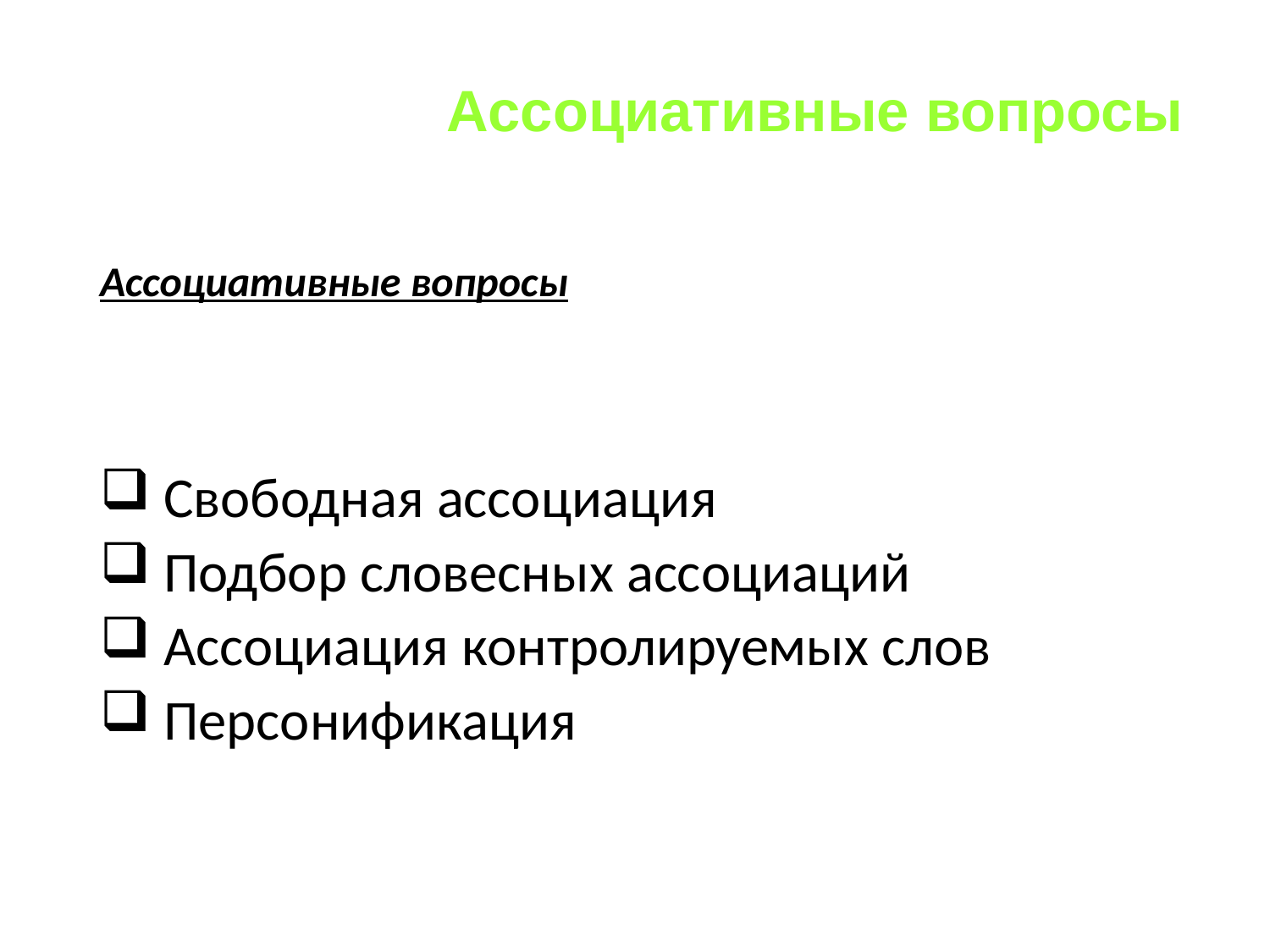

# Ассоциативные вопросы
Ассоциативные вопросы    направлены на выяснение образов,  возникающих с   определенным названием, событием, действием.

 Свободная ассоциация
 Подбор словесных ассоциаций
 Ассоциация контролируемых слов
 Персонификация